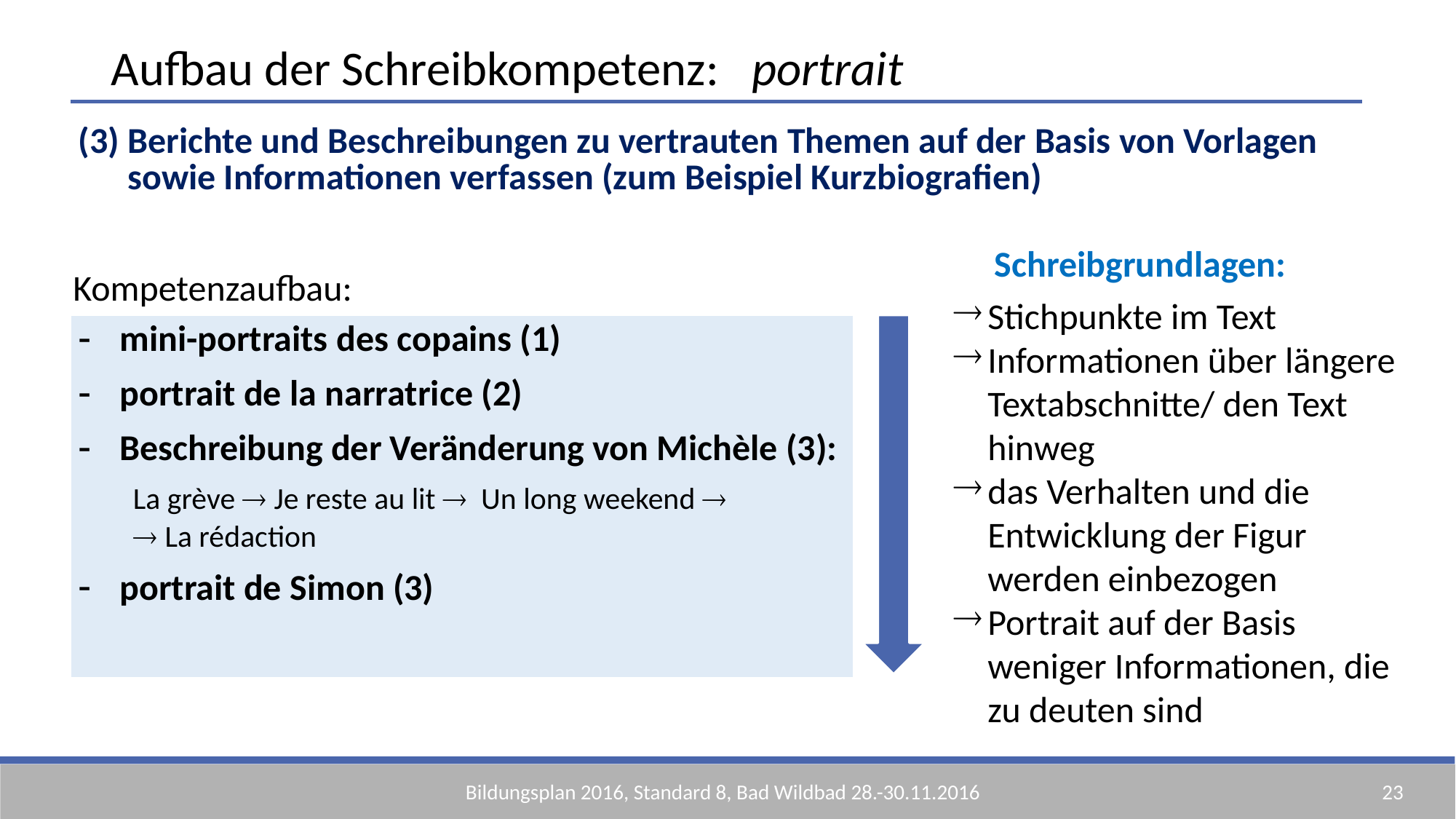

Aufbau der Schreibkompetenz:   portrait
| (3) Berichte und Beschreibungen zu vertrauten Themen auf der Basis von Vorlagen sowie Informationen verfassen (zum Beispiel Kurzbiografien) |
| --- |
     Schreibgrundlagen:
Stichpunkte im Text
Informationen über längere Textabschnitte/ den Text  hinweg
das Verhalten und die Entwicklung der Figur werden einbezogen
Portrait auf der Basis weniger Informationen, die zu deuten sind

Kompetenzaufbau:

| mini-portraits des copains (1) portrait de la narratrice (2) Beschreibung der Veränderung von Michèle (3): La grève → Je reste au lit → Un long weekend → → La rédaction portrait de Simon (3) |
| --- |